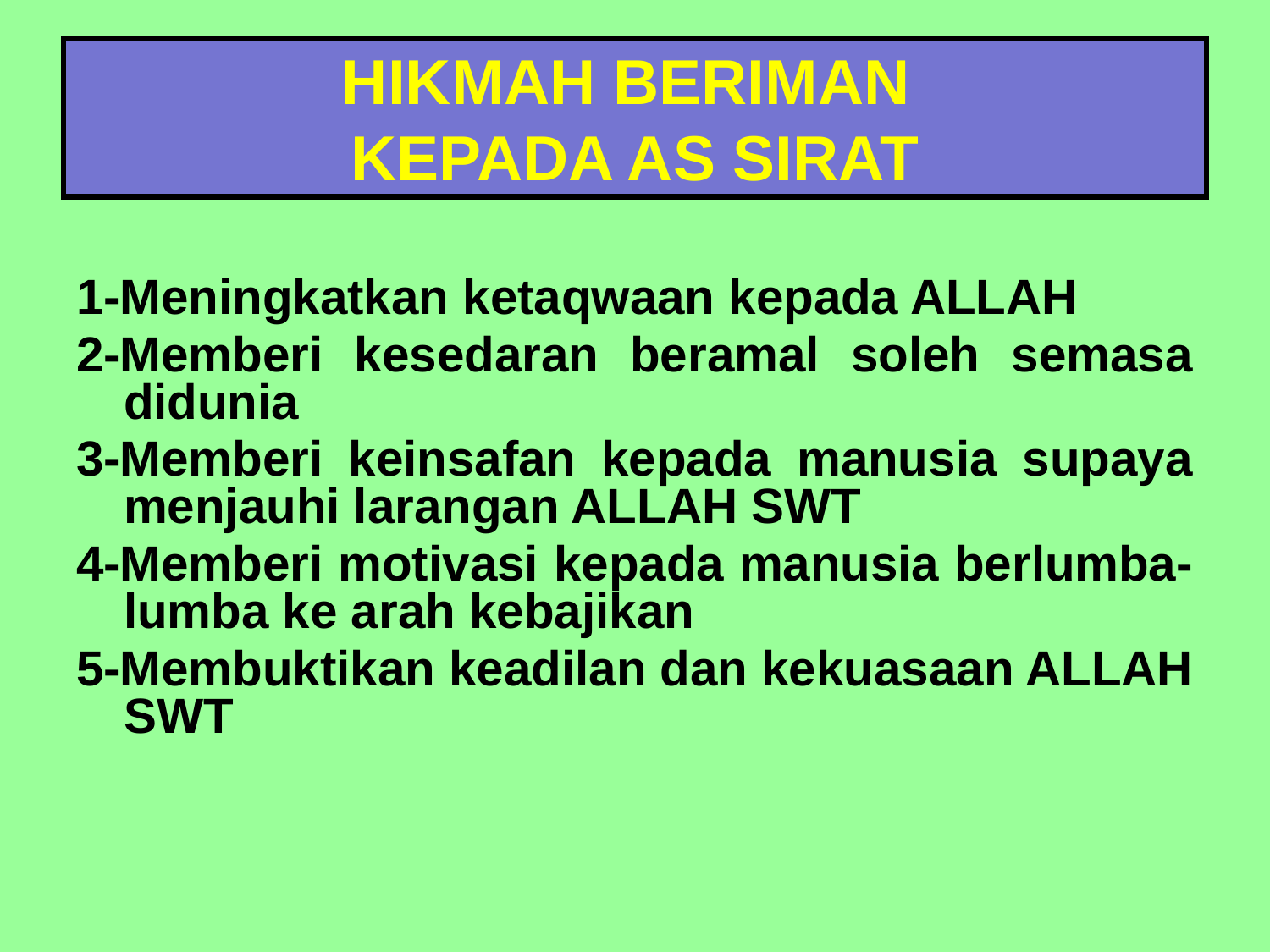

HIKMAH BERIMAN
KEPADA AS SIRAT

1-Meningkatkan ketaqwaan kepada ALLAH
2-Memberi kesedaran beramal soleh semasa didunia
3-Memberi keinsafan kepada manusia supaya menjauhi larangan ALLAH SWT
4-Memberi motivasi kepada manusia berlumba-lumba ke arah kebajikan
5-Membuktikan keadilan dan kekuasaan ALLAH SWT